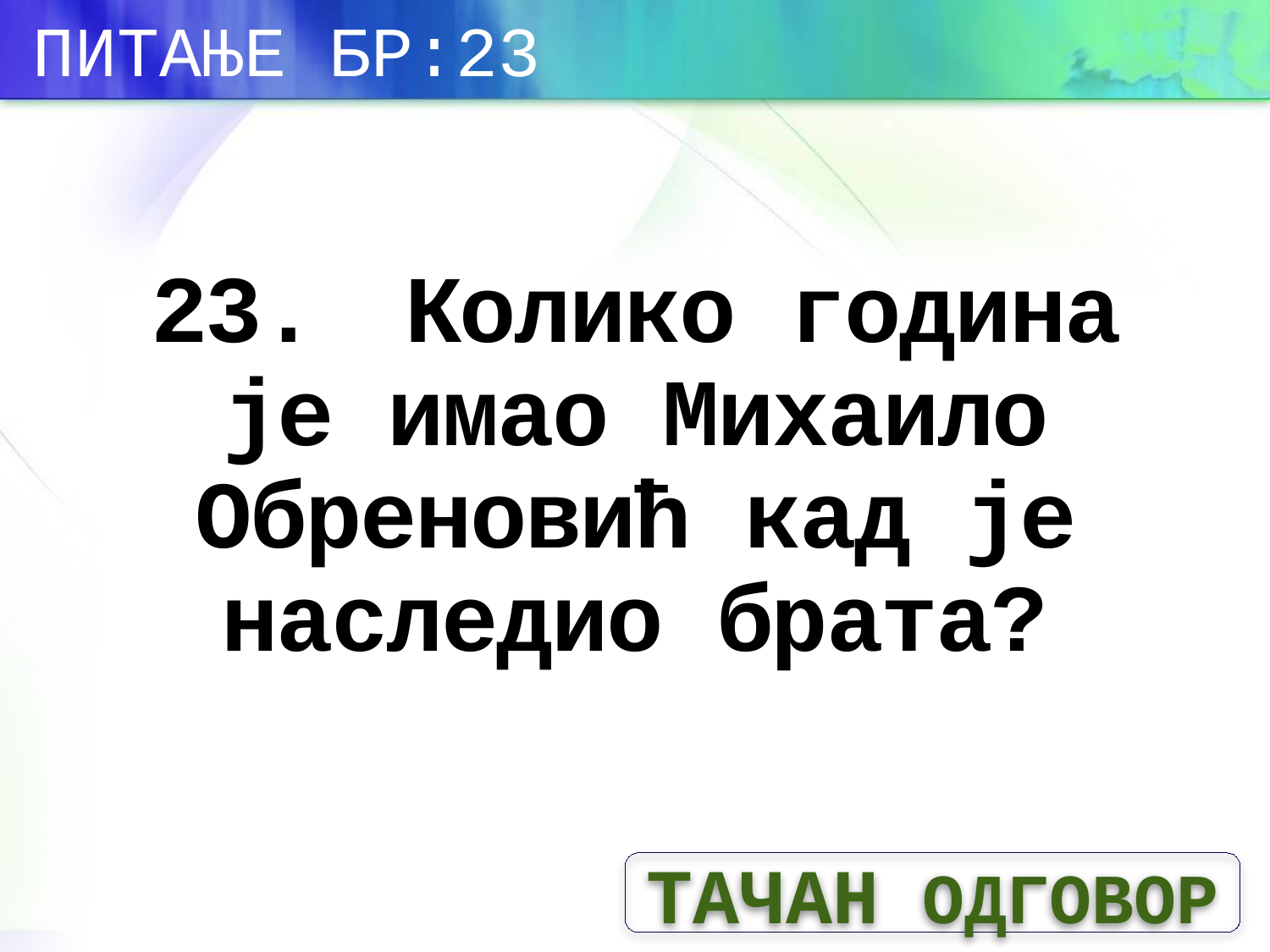

ПИТАЊЕ БР:23
# 23.	Колико година је имао Михаило Обреновић кад је наследио брата?
ТАЧАН ОДГОВОР